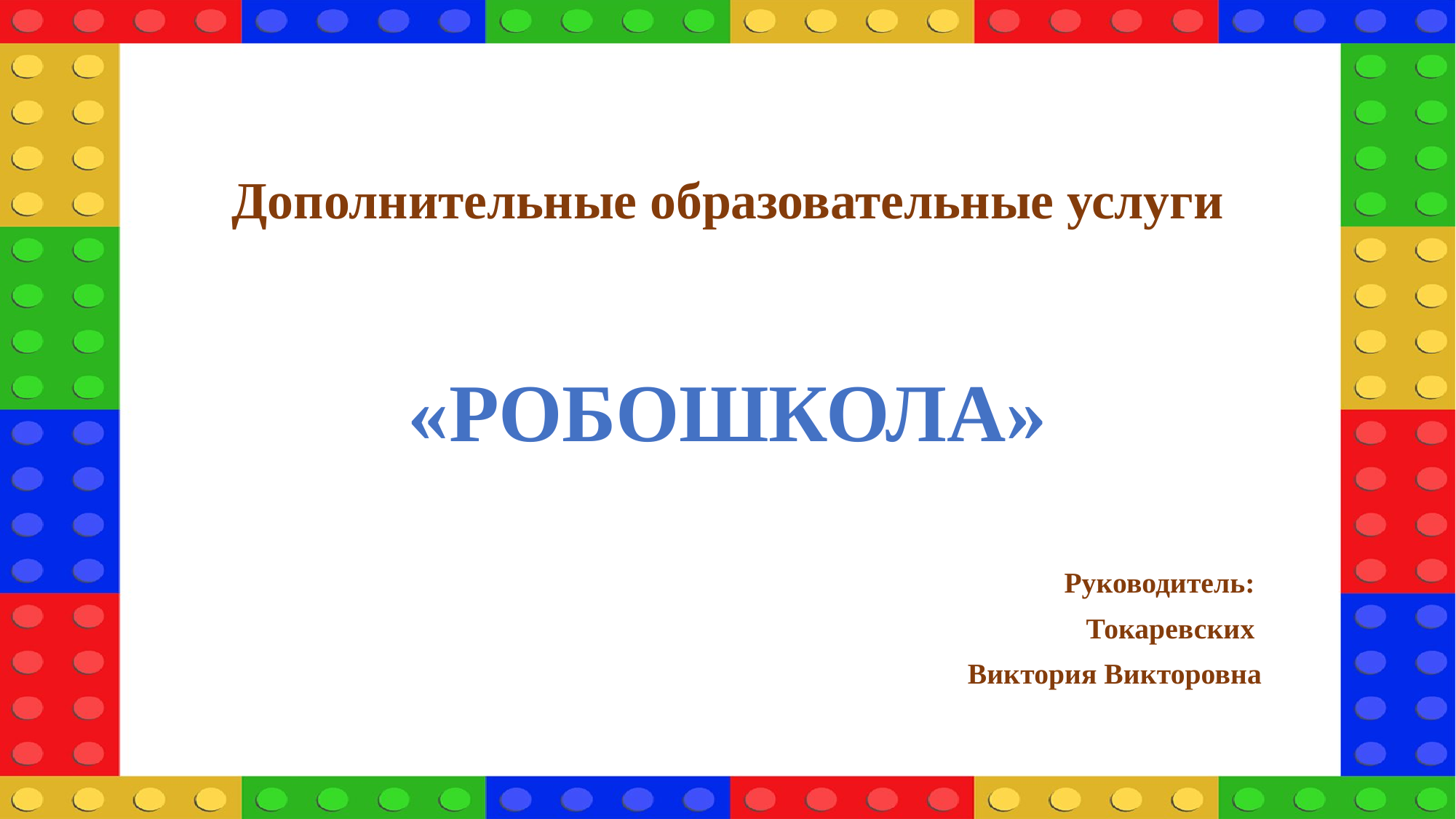

# Дополнительные образовательные услуги

Руководитель:
Токаревских
Виктория Викторовна
«РОБОШКОЛА»